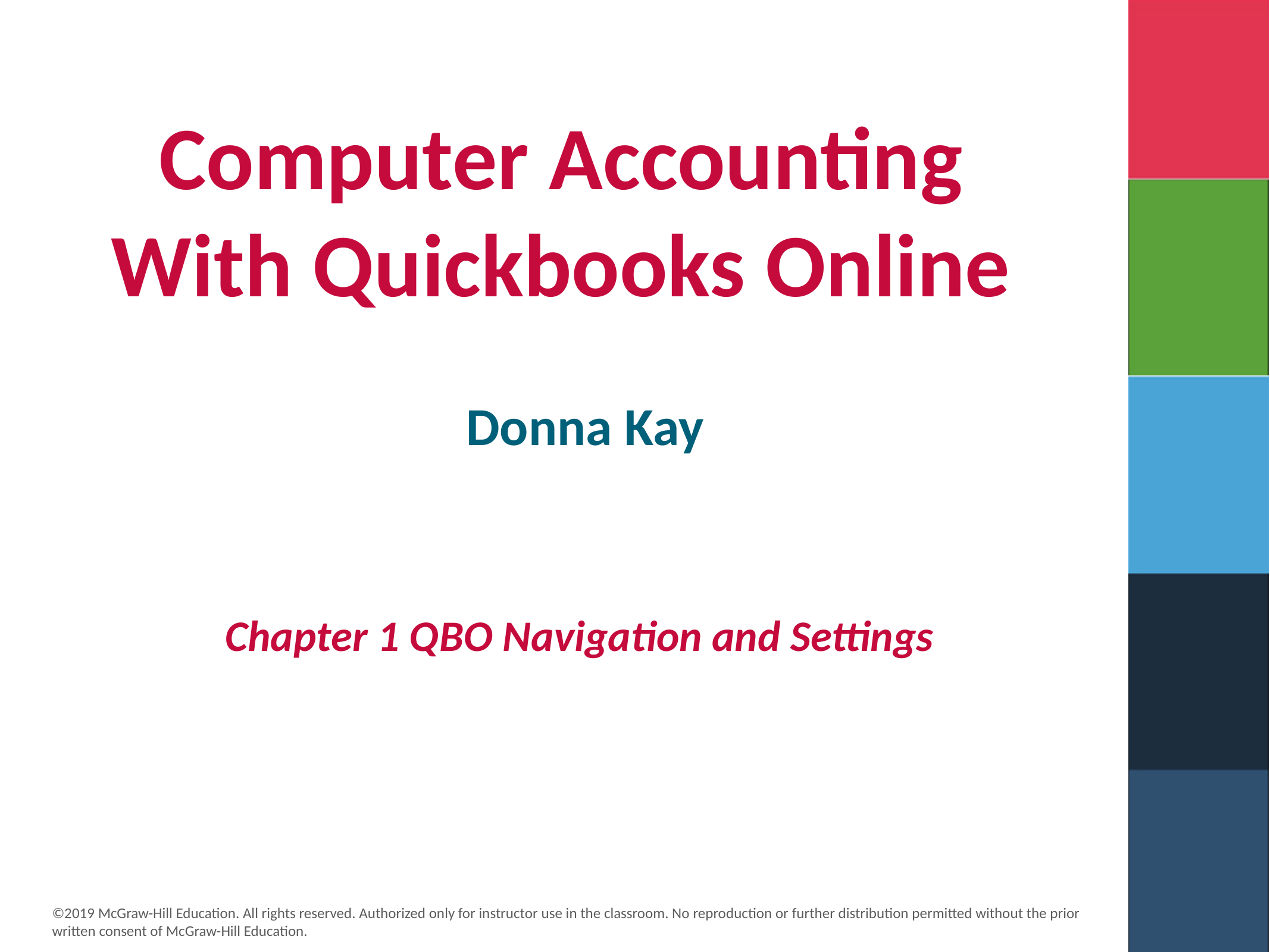

# Computer Accounting With Quickbooks Online
Donna Kay
Chapter 1 Q B O Navigation and Settings
©2019 McGraw-Hill Education. All rights reserved. Authorized only for instructor use in the classroom. No reproduction or further distribution permitted without the prior written consent of McGraw-Hill Education.